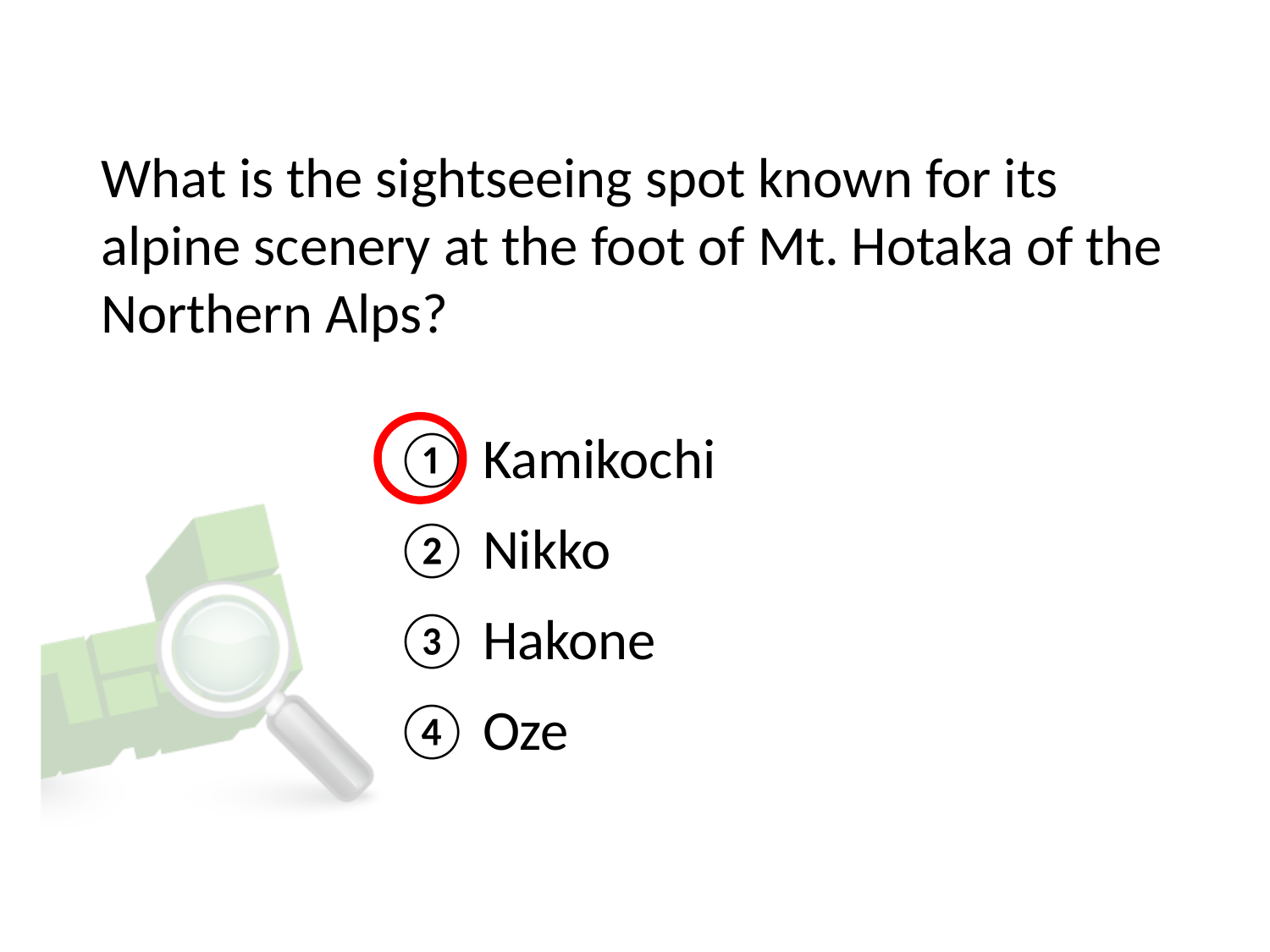

# What is the sightseeing spot known for its alpine scenery at the foot of Mt. Hotaka of the Northern Alps?
① Kamikochi
② Nikko
③ Hakone
④ Oze